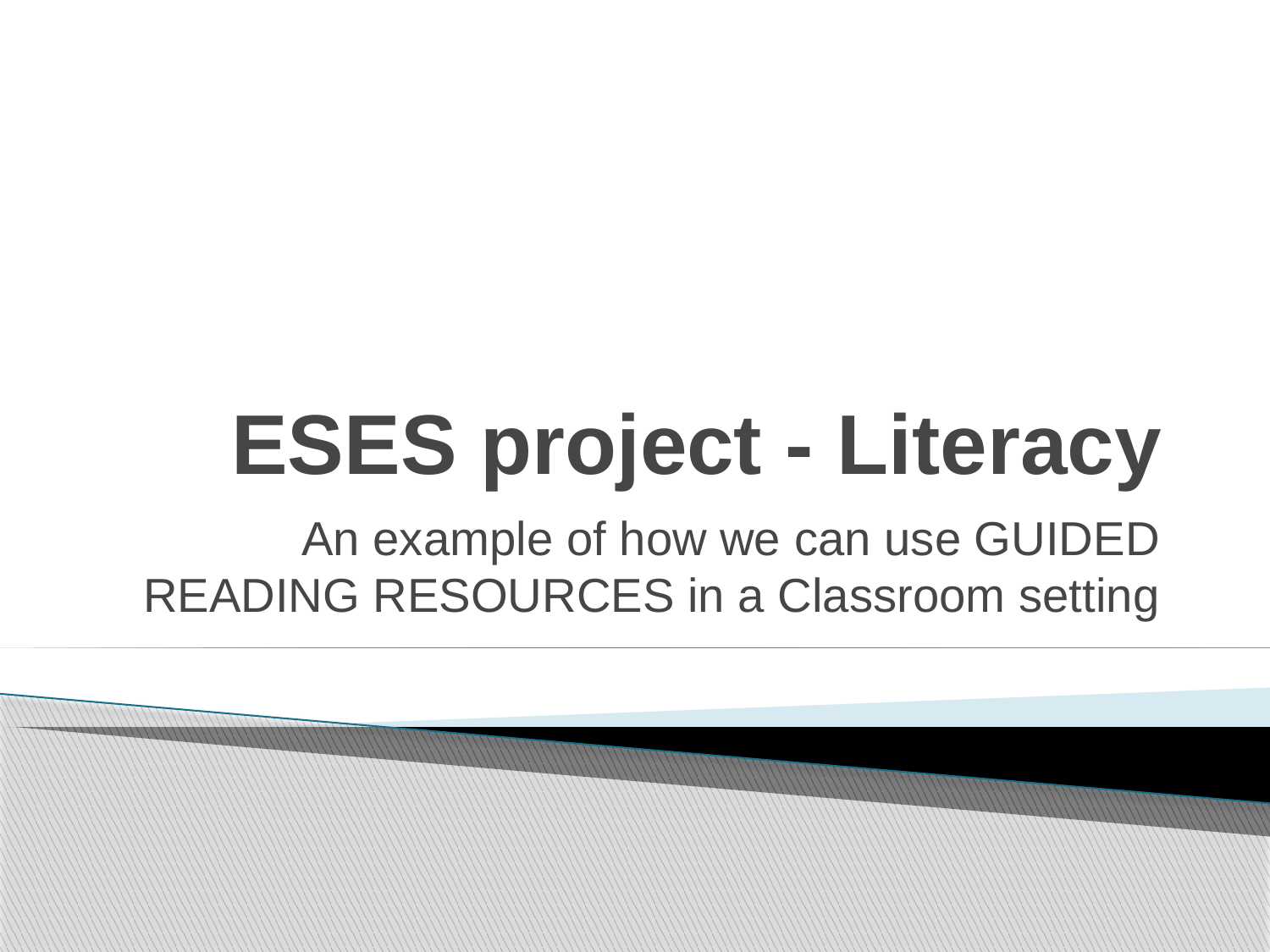

# ESES project - Literacy
An example of how we can use GUIDED READING RESOURCES in a Classroom setting